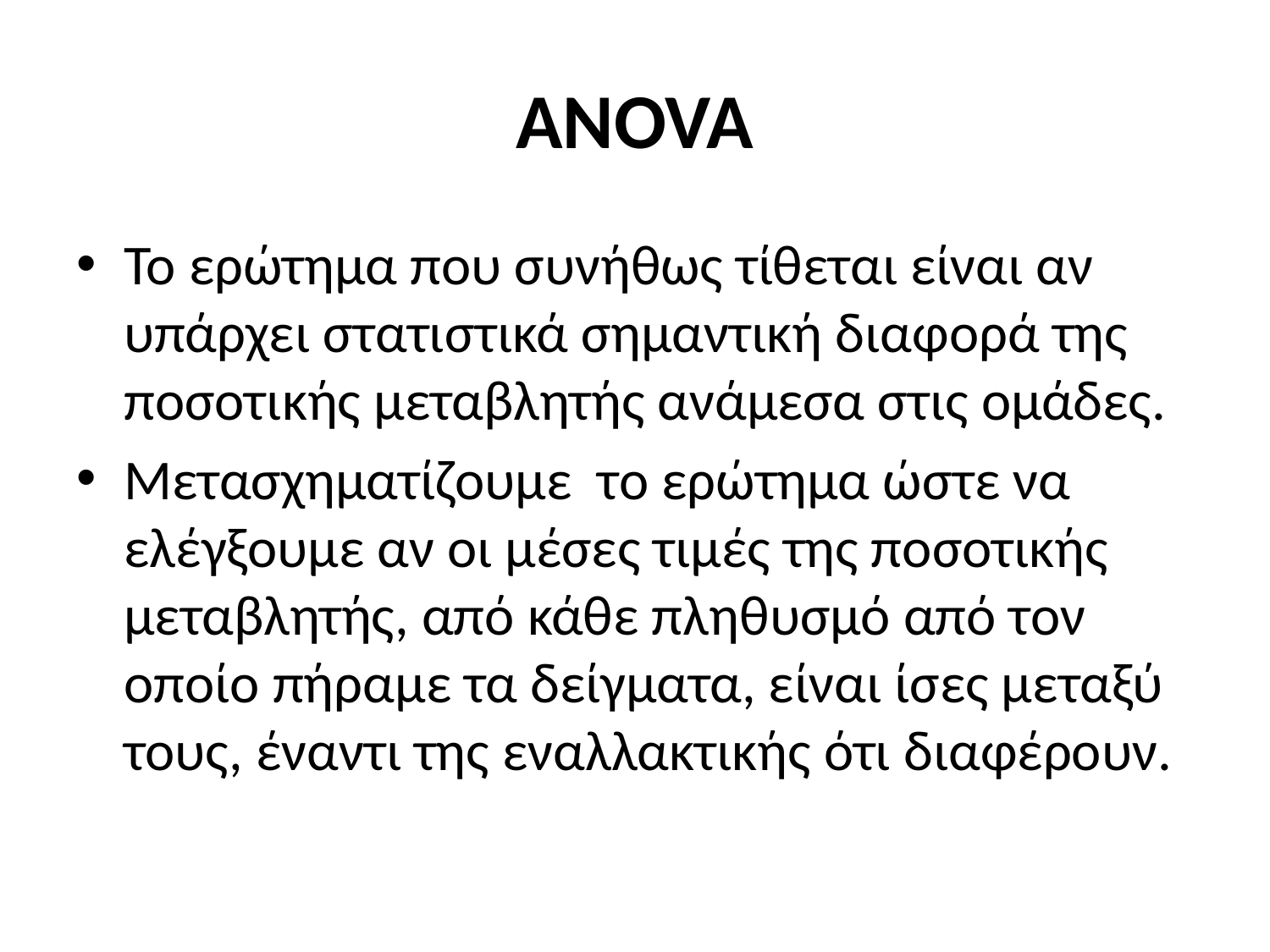

# ANOVA
Το ερώτημα που συνήθως τίθεται είναι αν υπάρχει στατιστικά σημαντική διαφορά της ποσοτικής μεταβλητής ανάμεσα στις ομάδες.
Μετασχηματίζουμε  το ερώτημα ώστε να ελέγξουμε αν οι μέσες τιμές της ποσοτικής μεταβλητής, από κάθε πληθυσμό από τον οποίο πήραμε τα δείγματα, είναι ίσες μεταξύ τους, έναντι της εναλλακτικής ότι διαφέρουν.